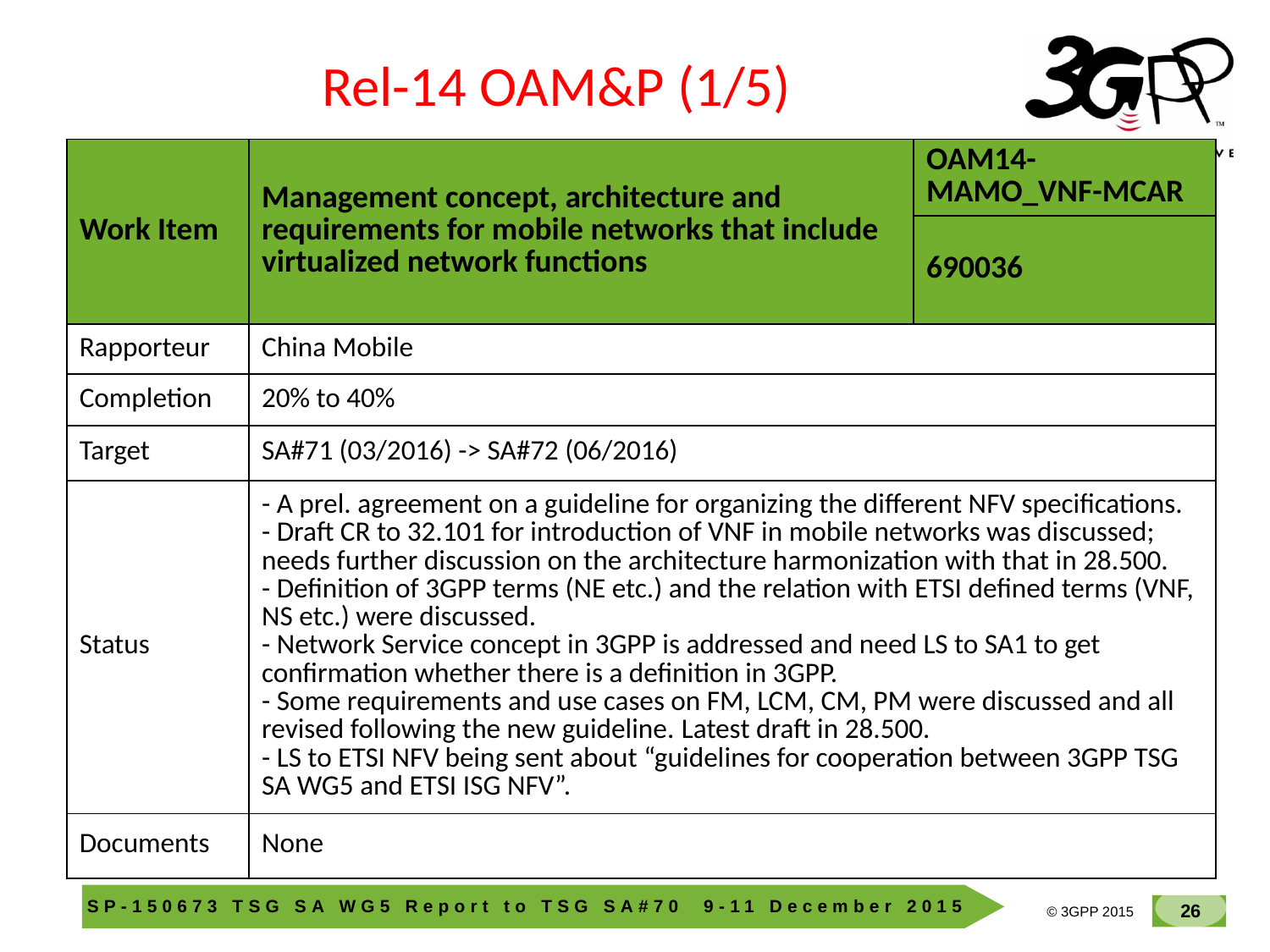

Rel-14 OAM&P (1/5)
| Work Item | Management concept, architecture and requirements for mobile networks that include virtualized network functions | OAM14-MAMO\_VNF-MCAR |
| --- | --- | --- |
|  |  | 690036 |
| Rapporteur | China Mobile |  |
| Completion | 20% to 40% |  |
| Target | SA#71 (03/2016) -> SA#72 (06/2016) |  |
| Status | - A prel. agreement on a guideline for organizing the different NFV specifications. - Draft CR to 32.101 for introduction of VNF in mobile networks was discussed; needs further discussion on the architecture harmonization with that in 28.500. - Definition of 3GPP terms (NE etc.) and the relation with ETSI defined terms (VNF, NS etc.) were discussed. - Network Service concept in 3GPP is addressed and need LS to SA1 to get confirmation whether there is a definition in 3GPP. - Some requirements and use cases on FM, LCM, CM, PM were discussed and all revised following the new guideline. Latest draft in 28.500. - LS to ETSI NFV being sent about “guidelines for cooperation between 3GPP TSG SA WG5 and ETSI ISG NFV”. |  |
| Documents | None |  |